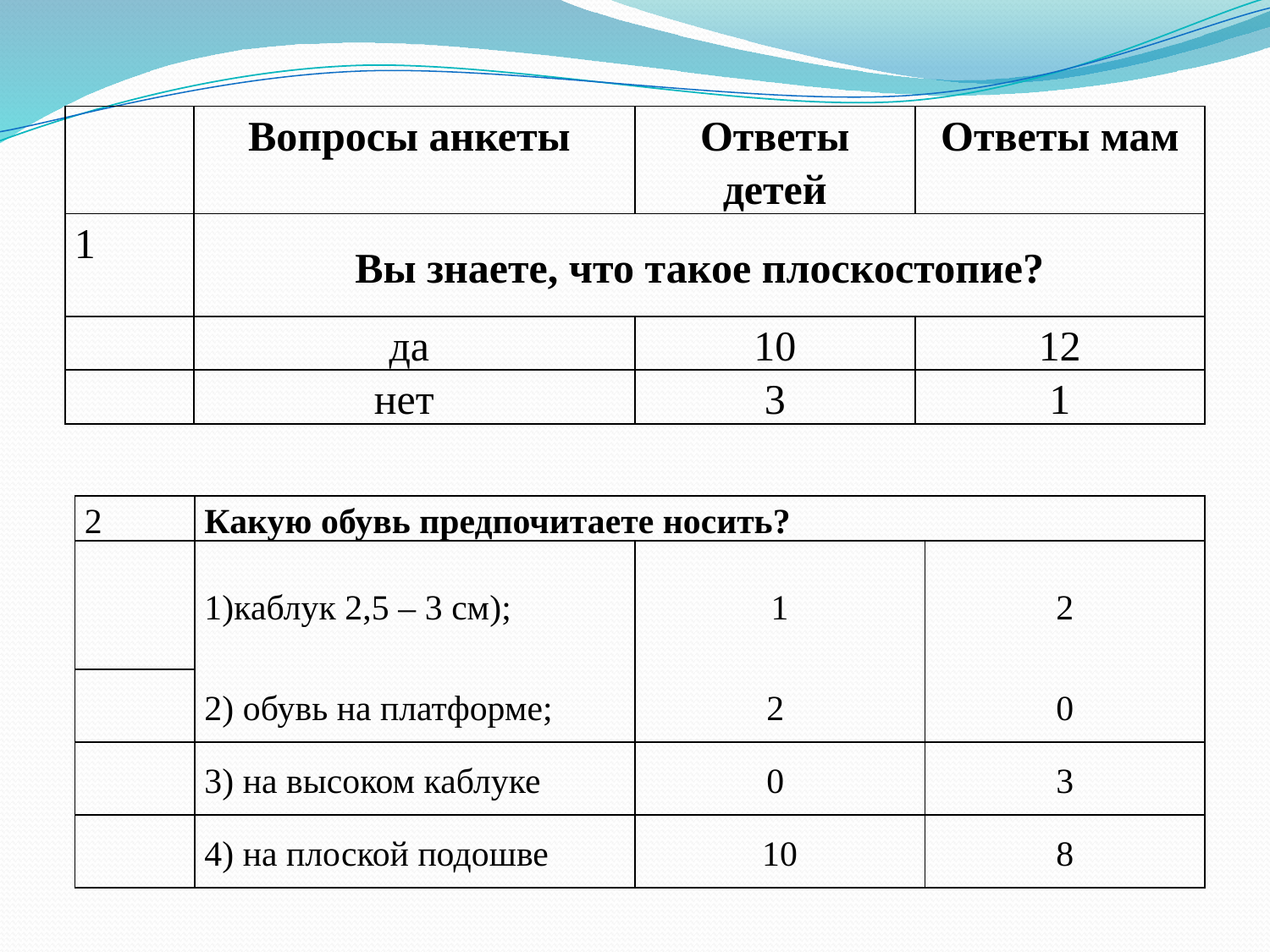

|  | Вопросы анкеты | Ответы детей | Ответы мам |
| --- | --- | --- | --- |
| 1 | Вы знаете, что такое плоскостопие? |  |  |
|  | да | 10 | 12 |
|  | нет | 3 | 1 |
| 2 | Какую обувь предпочитаете носить? |  |  |
| --- | --- | --- | --- |
|  | 1)каблук 2,5 – 3 см); | 1 | 2 |
|  | 2) обувь на платформе; | 2 | 0 |
|  | 3) на высоком каблуке | 0 | 3 |
|  | 4) на плоской подошве | 10 | 8 |